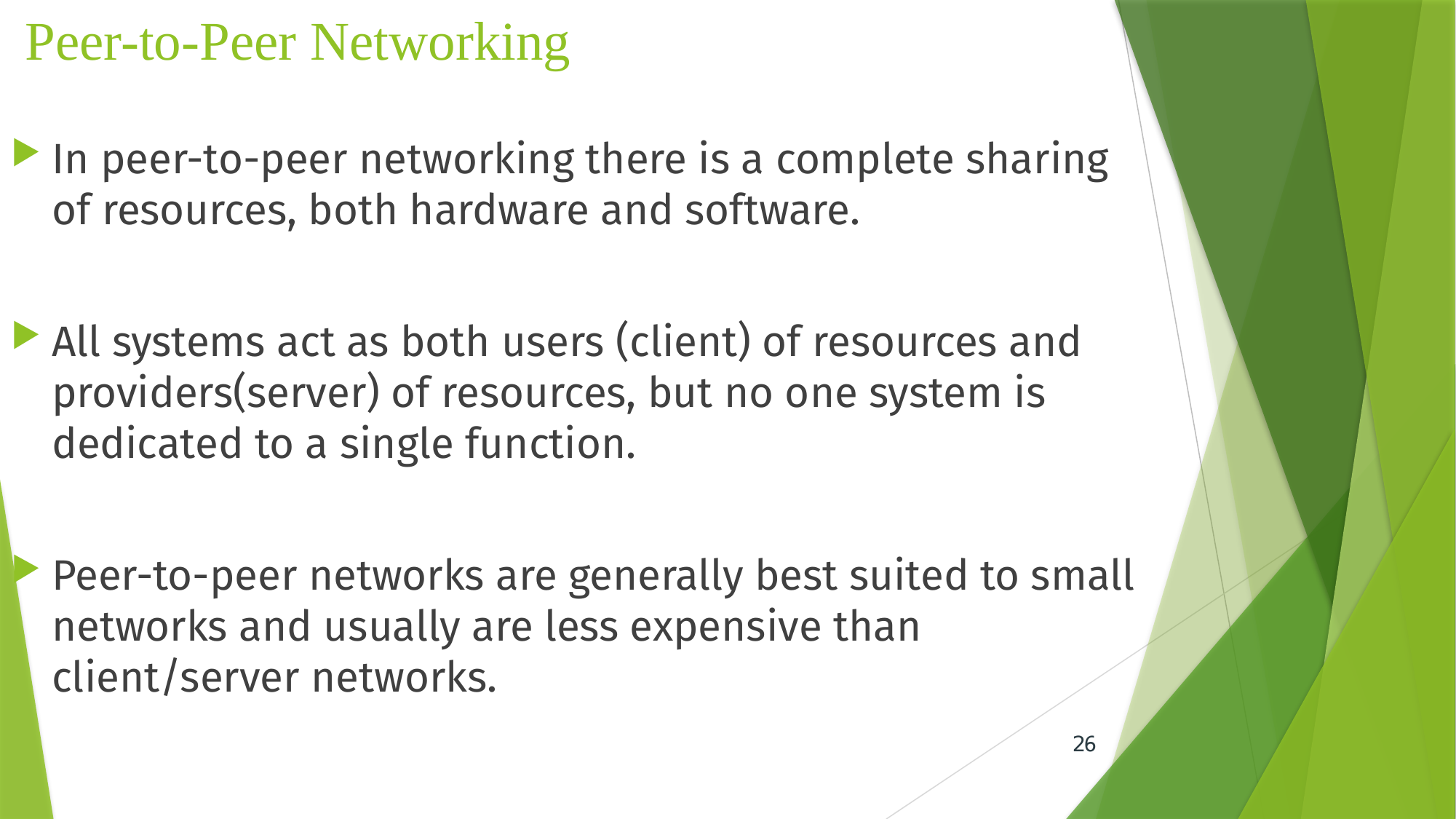

# Peer-to-Peer Networking
In peer-to-peer networking there is a complete sharing of resources, both hardware and software.

All systems act as both users (client) of resources and providers(server) of resources, but no one system is dedicated to a single function.

Peer-to-peer networks are generally best suited to small networks and usually are less expensive than client/server networks.
26